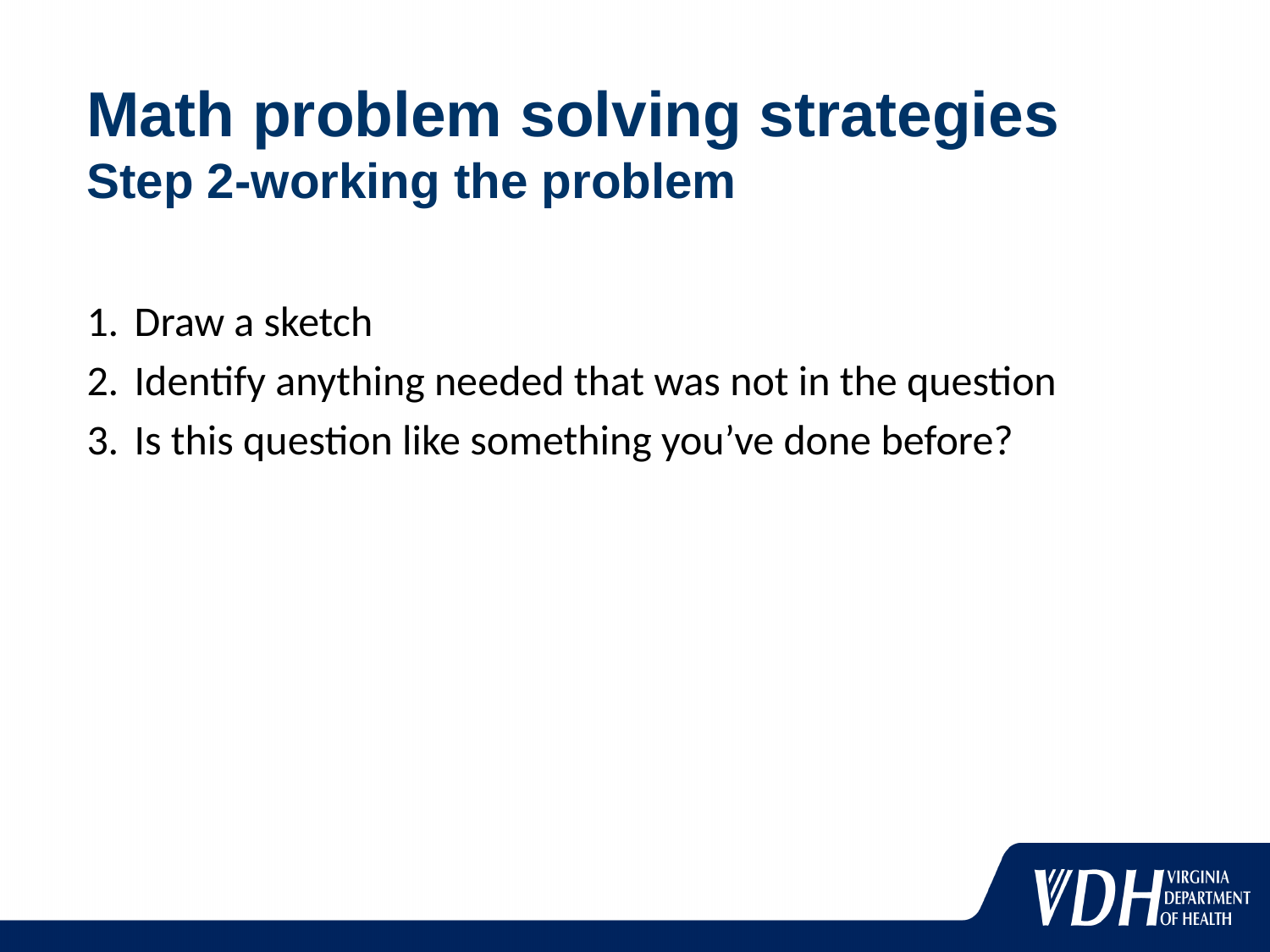

# Math problem solving strategies Step 2-working the problem
Draw a sketch
Identify anything needed that was not in the question
Is this question like something you’ve done before?